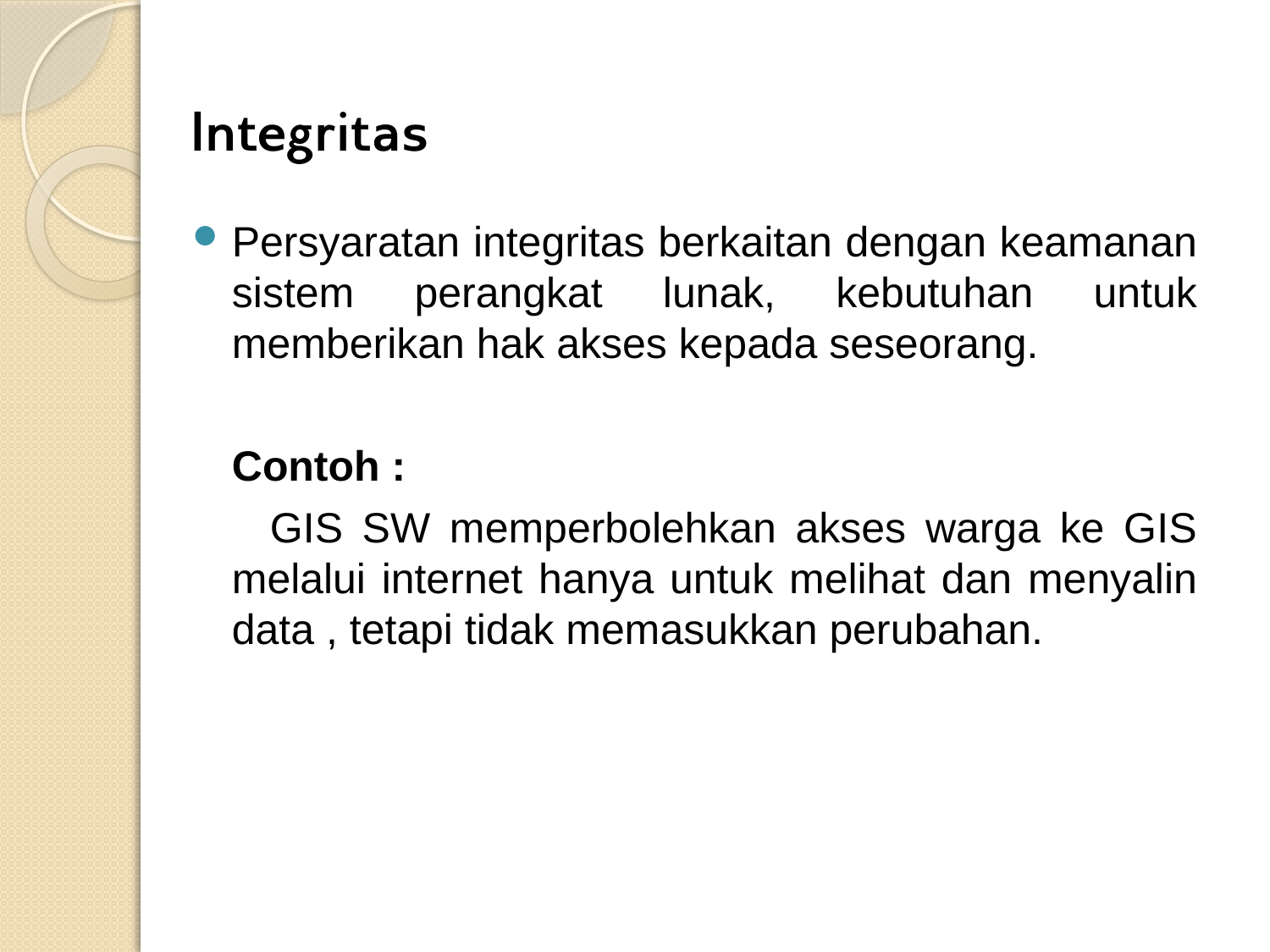

# Integritas
Persyaratan integritas berkaitan dengan keamanan sistem perangkat lunak, kebutuhan untuk memberikan hak akses kepada seseorang.

	Contoh :
    GIS SW memperbolehkan akses warga ke GIS melalui internet hanya untuk melihat dan menyalin data , tetapi tidak memasukkan perubahan.